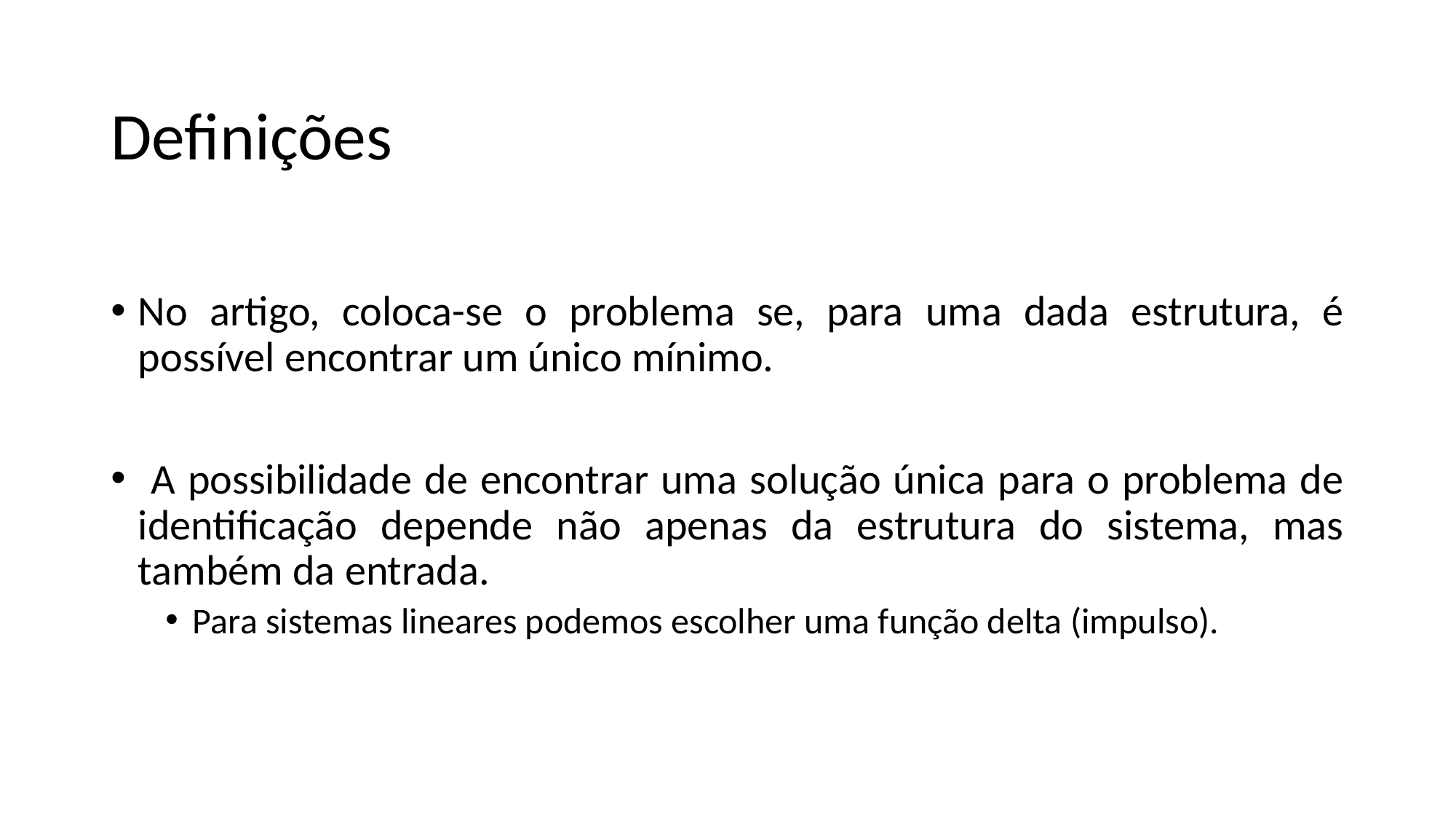

# Definições

No artigo, coloca-se o problema se, para uma dada estrutura, é possível encontrar um único mínimo.

 A possibilidade de encontrar uma solução única para o problema de identificação depende não apenas da estrutura do sistema, mas também da entrada.
Para sistemas lineares podemos escolher uma função delta (impulso).